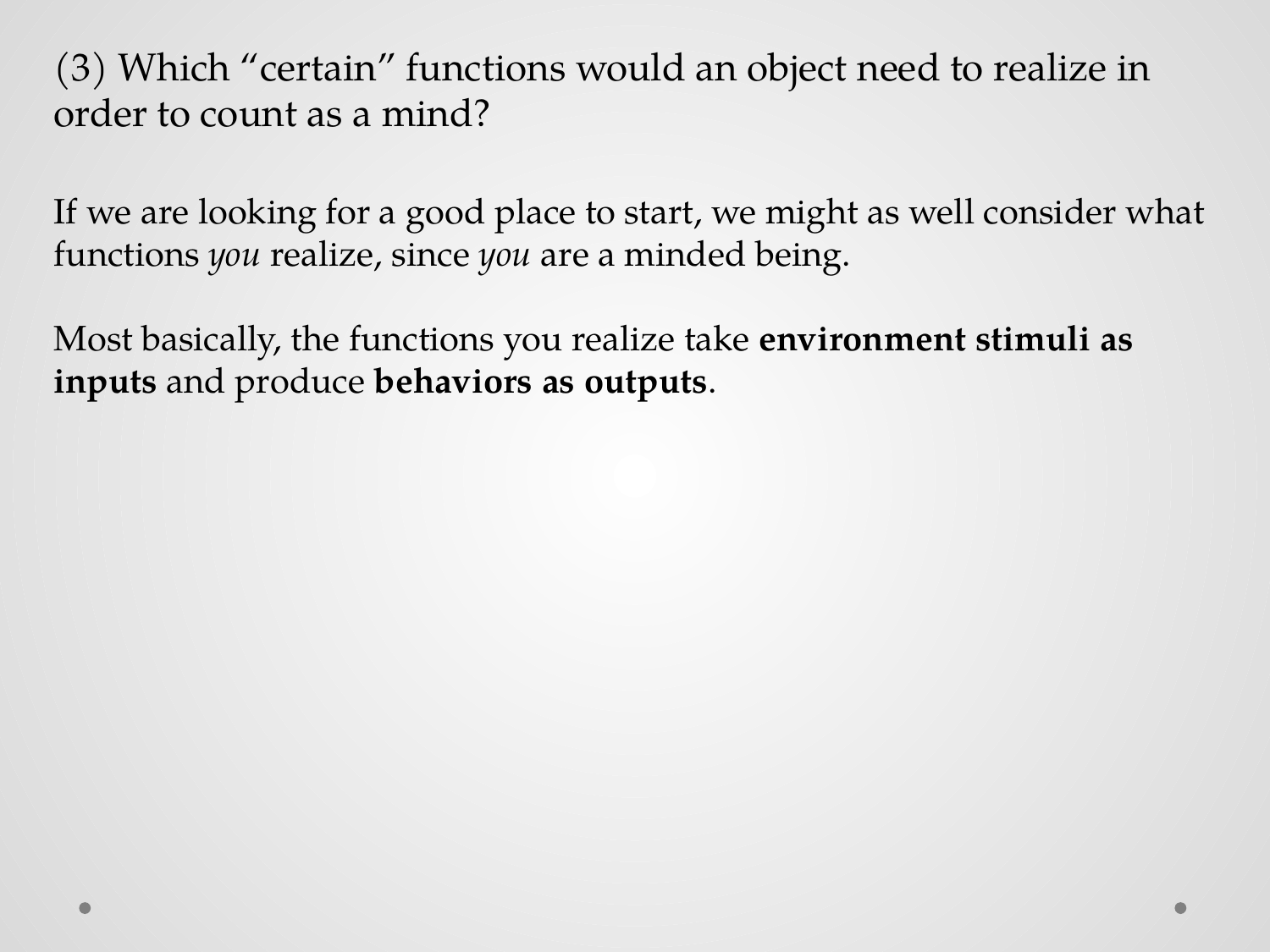

(3) Which “certain” functions would an object need to realize in order to count as a mind?
If we are looking for a good place to start, we might as well consider what functions you realize, since you are a minded being.

Most basically, the functions you realize take environment stimuli as inputs and produce behaviors as outputs.